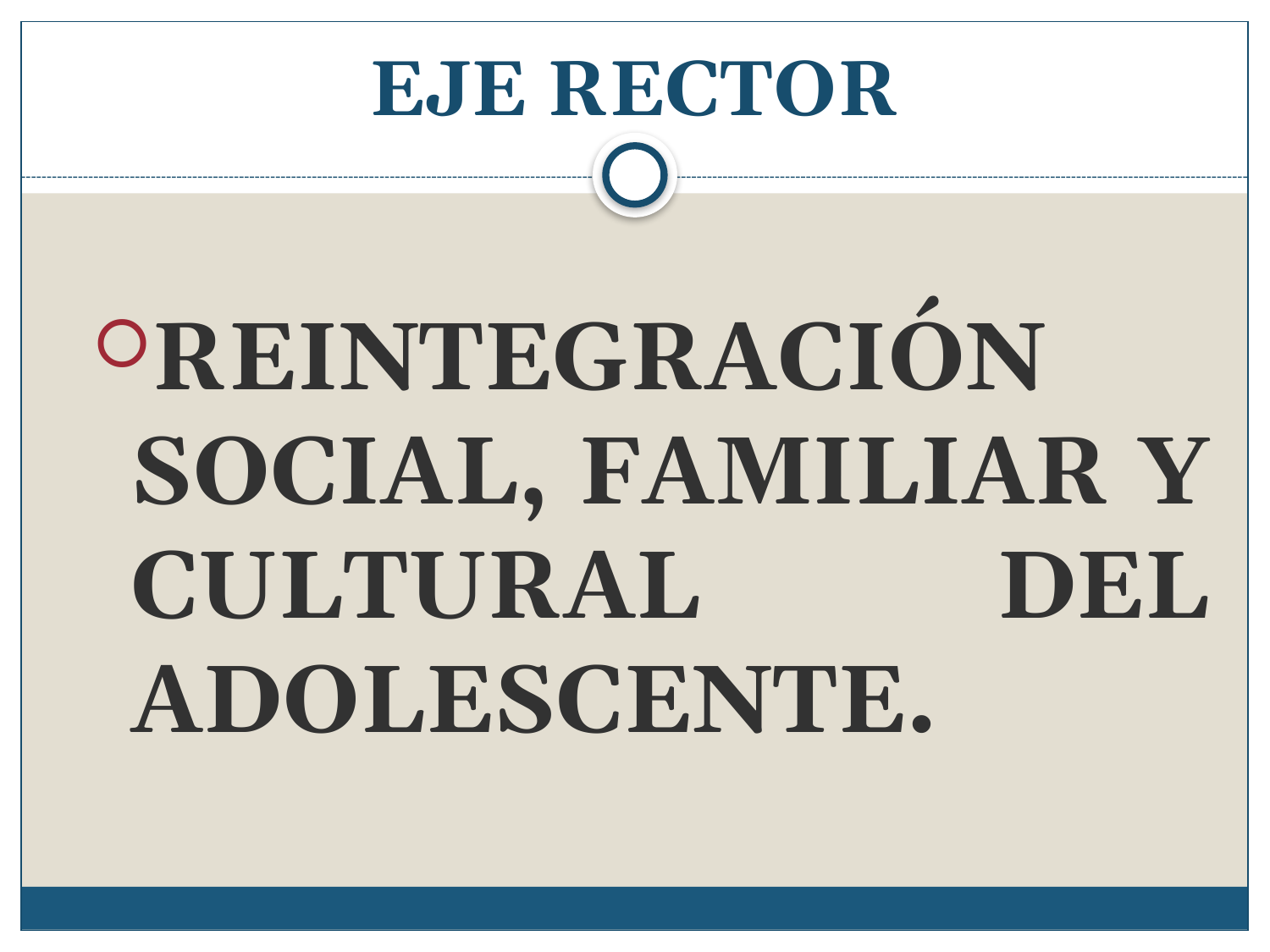

# EJE RECTOR

REINTEGRACIÓN SOCIAL, FAMILIAR Y CULTURAL DEL ADOLESCENTE.